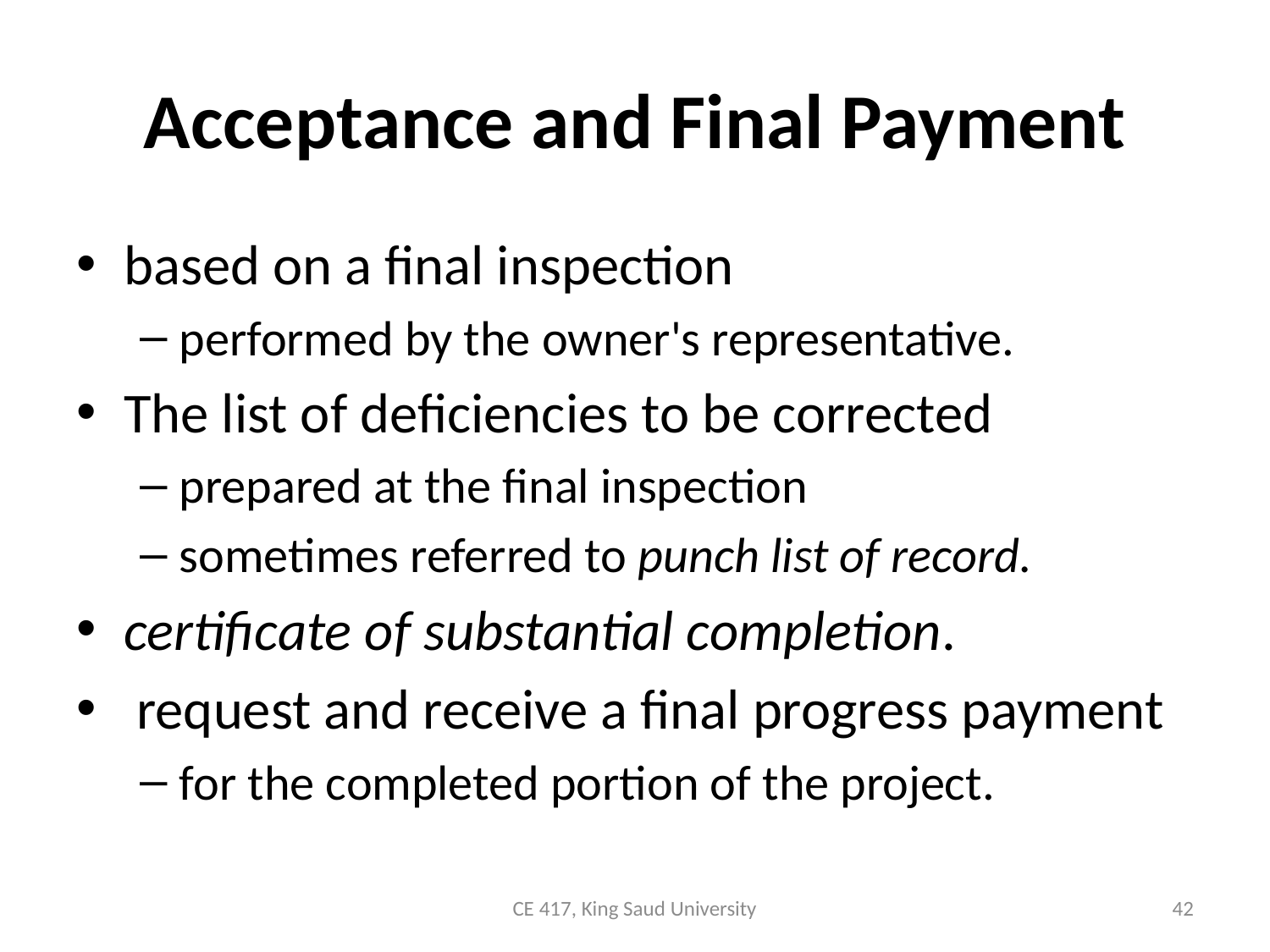

# Acceptance and Final Payment
based on a final inspection
performed by the owner's representative.
The list of deficiencies to be corrected
prepared at the final inspection
sometimes referred to punch list of record.
certificate of substantial completion.
 request and receive a final progress payment
for the completed portion of the project.
CE 417, King Saud University
42